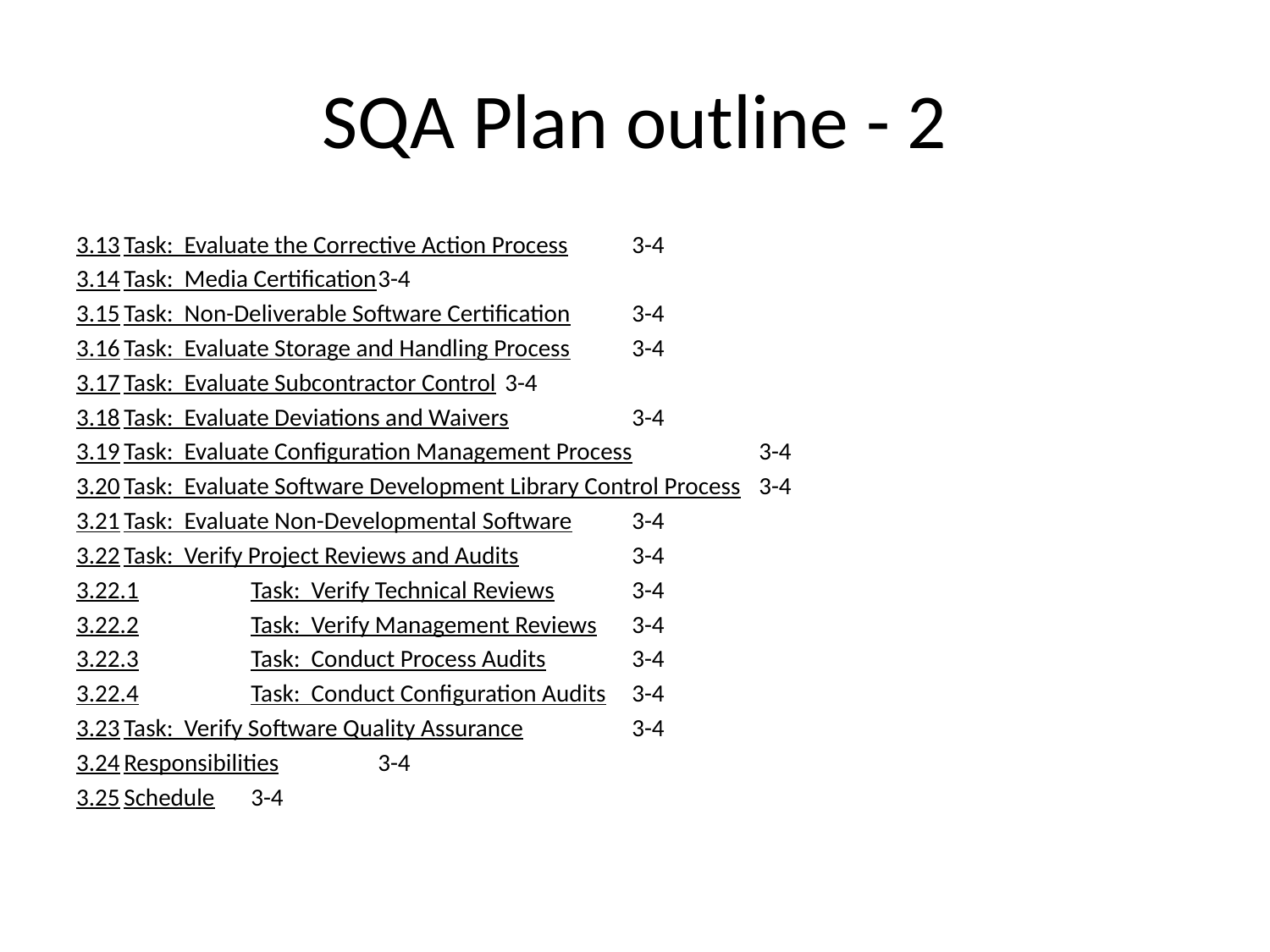

# SQA Plan outline - 2
3.13	Task:  Evaluate the Corrective Action Process	3-4
3.14	Task:  Media Certification	3-4
3.15	Task:  Non-Deliverable Software Certification	3-4
3.16	Task:  Evaluate Storage and Handling Process	3-4
3.17	Task:  Evaluate Subcontractor Control	3-4
3.18	Task:  Evaluate Deviations and Waivers	3-4
3.19	Task:  Evaluate Configuration Management Process	3-4
3.20	Task:  Evaluate Software Development Library Control Process	3-4
3.21	Task:  Evaluate Non-Developmental Software	3-4
3.22	Task:  Verify Project Reviews and Audits	3-4
3.22.1	Task:  Verify Technical Reviews	3-4
3.22.2	Task:  Verify Management Reviews	3-4
3.22.3	Task:  Conduct Process Audits	3-4
3.22.4	Task:  Conduct Configuration Audits	3-4
3.23	Task:  Verify Software Quality Assurance	3-4
3.24	Responsibilities	3-4
3.25	Schedule	3-4